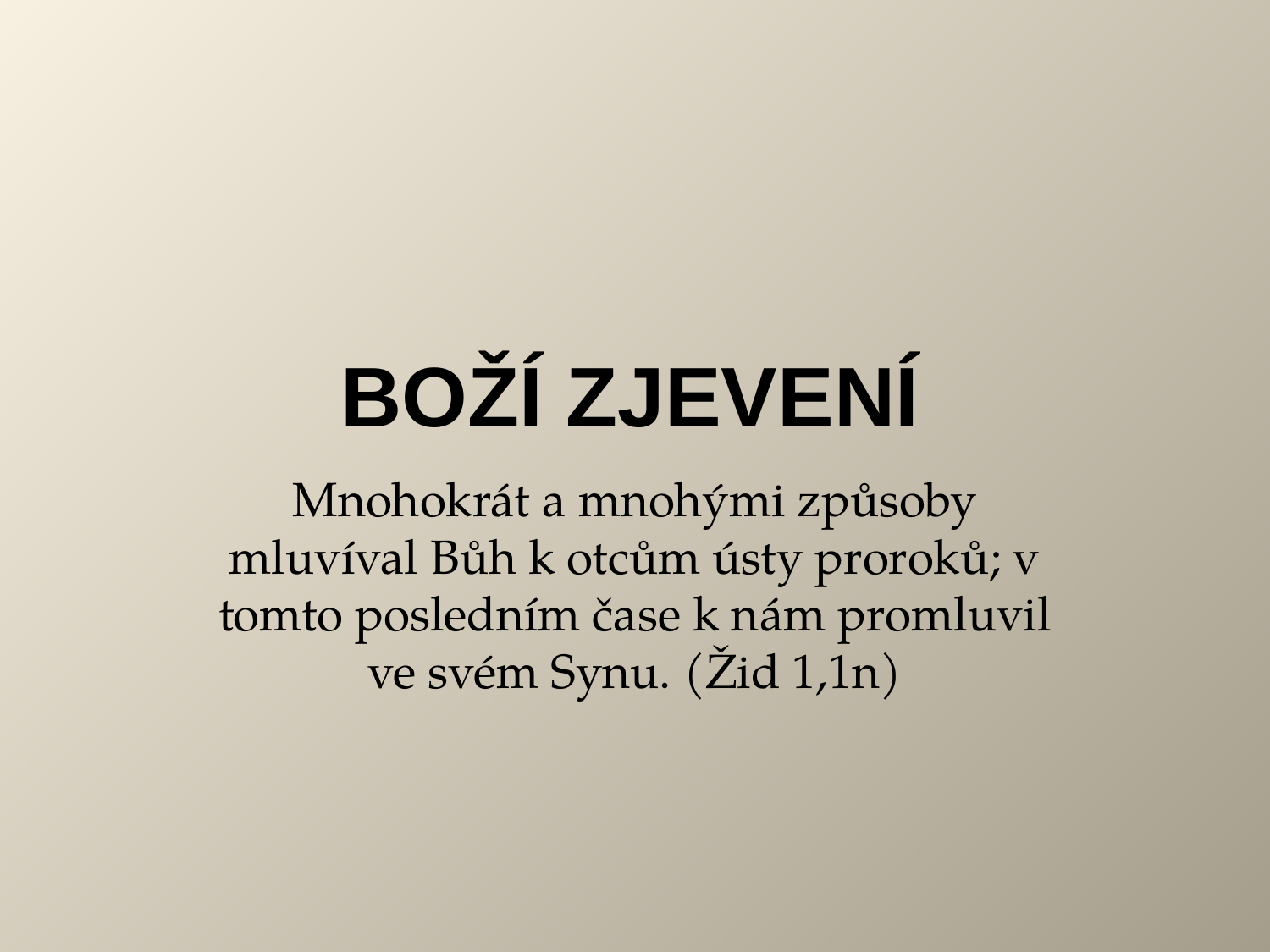

# Boží Zjevení
Mnohokrát a mnohými způsoby mluvíval Bůh k otcům ústy proroků; v tomto posledním čase k nám promluvil ve svém Synu. (Žid 1,1n)